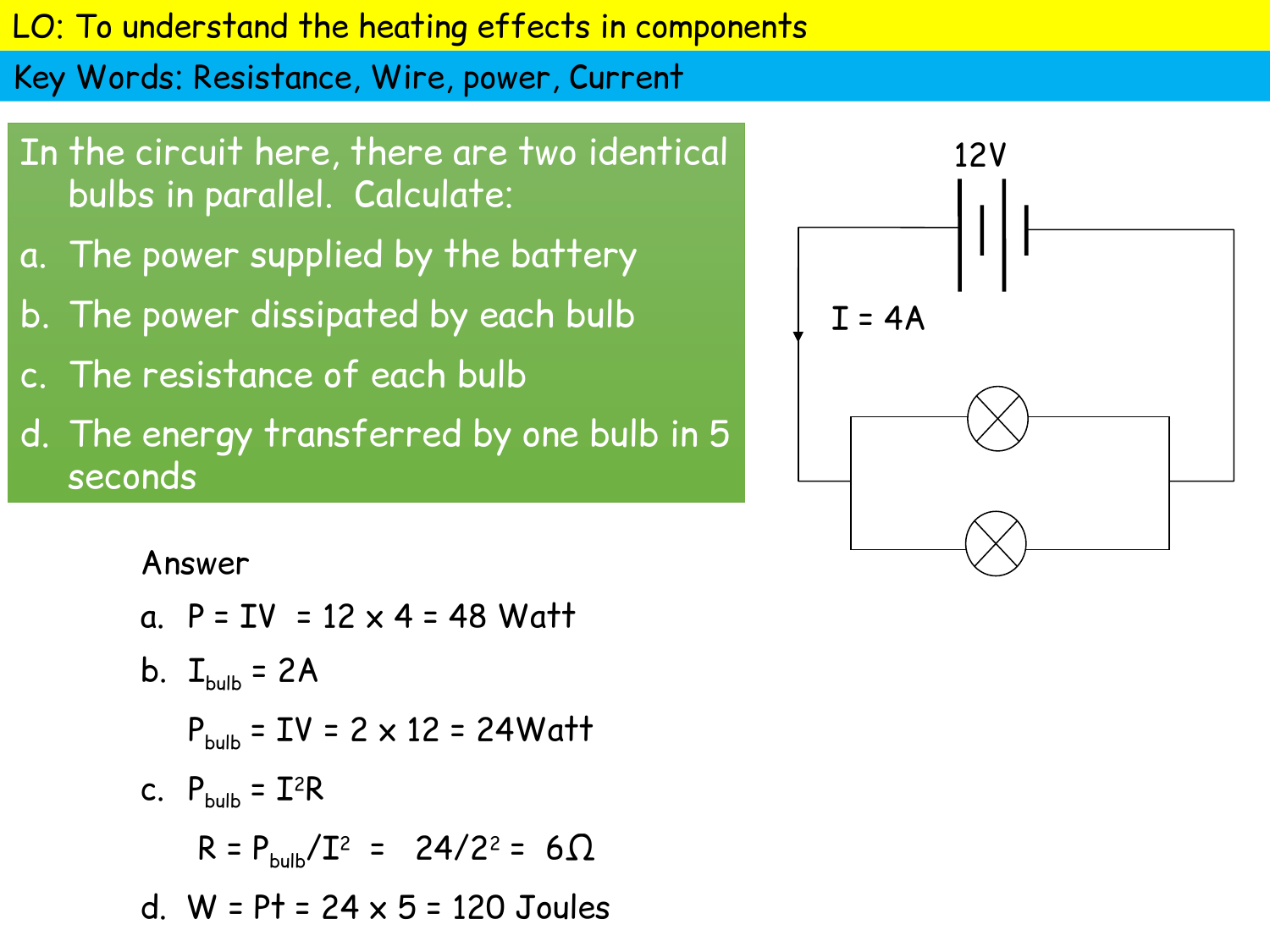

In the circuit here, there are two identical bulbs in parallel.  Calculate:
The power supplied by the battery
The power dissipated by each bulb
The resistance of each bulb
The energy transferred by one bulb in 5 seconds
12V

I = 4A

Answer
P = IV  = 12 x 4 = 48 Watt
Ibulb = 2A
     Pbulb = IV = 2 x 12 = 24Watt
Pbulb = I2R
      R = Pbulb/I2  =   24/22 =  6Ω
d.  W = Pt = 24 x 5 = 120 Joules